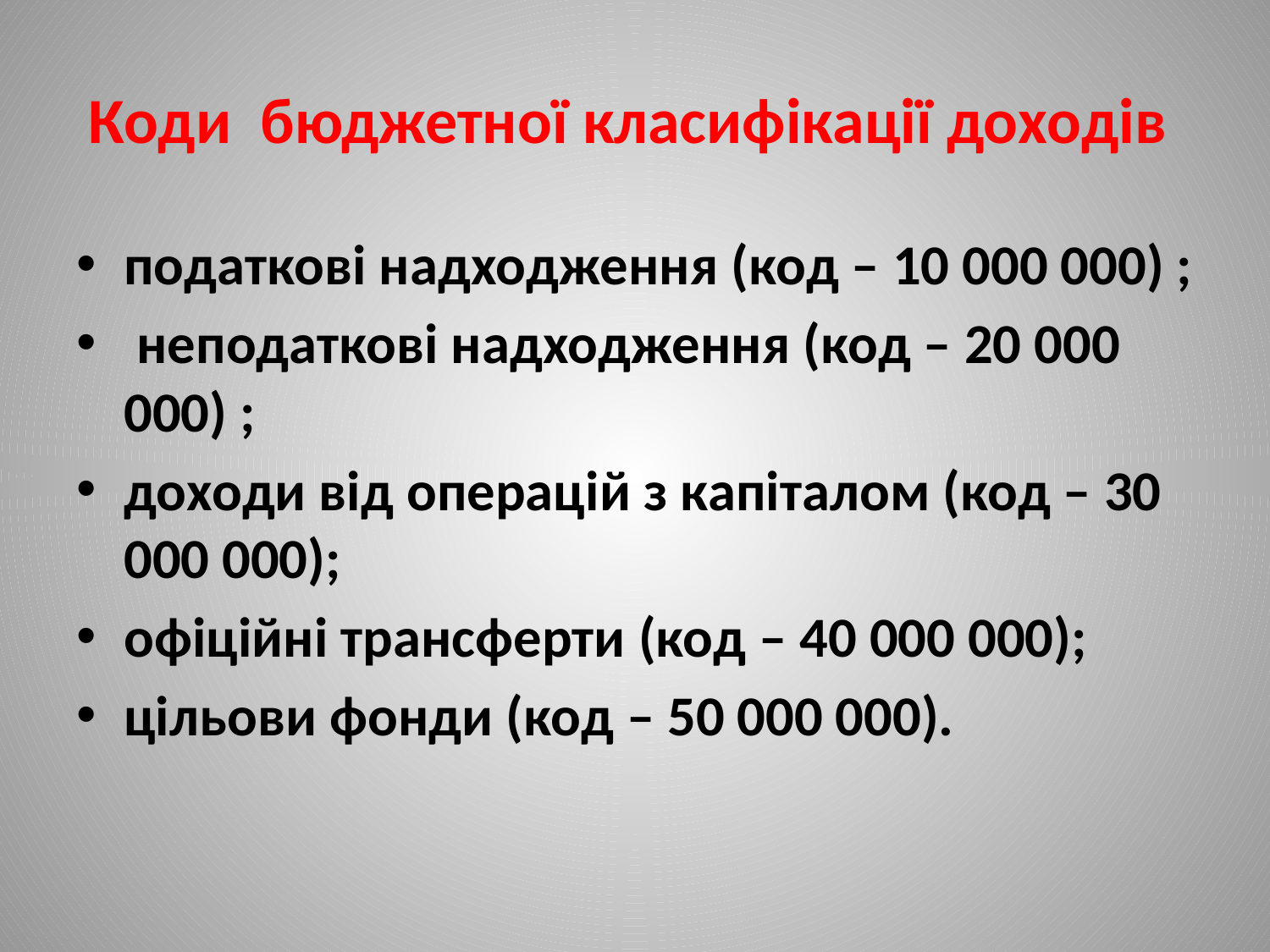

# Коди  бюджетної класифікації доходів
податкові надходження  (код – 10 000 000) ;
 неподаткові надходження  (код – 20 000 000) ;
доходи від операцій з капіталом (код – 30 000 000);
офіційні трансферти (код – 40 000 000);
цільови фонди (код – 50 000 000).